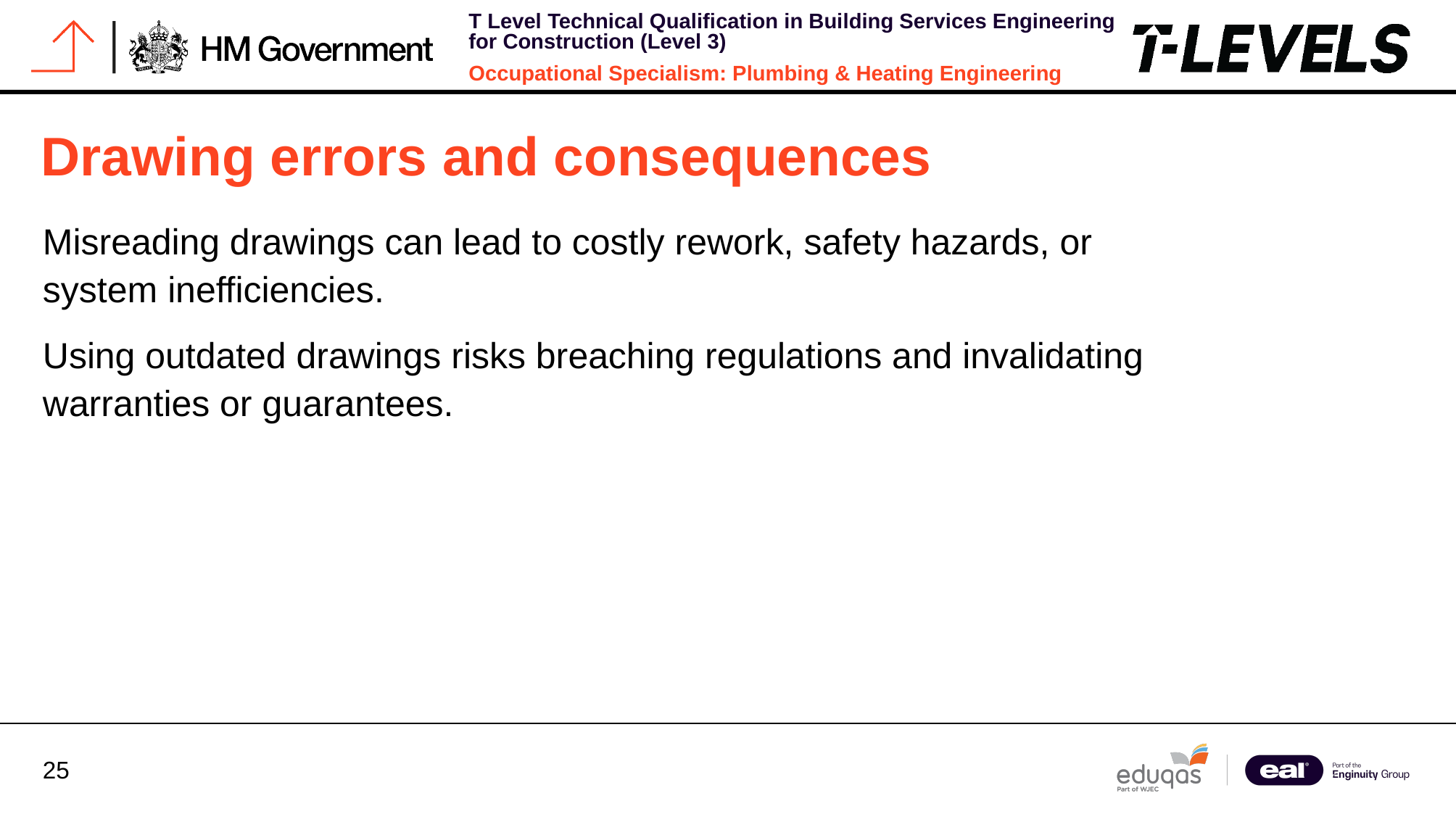

# Drawing errors and consequences
Misreading drawings can lead to costly rework, safety hazards, or system inefficiencies.
Using outdated drawings risks breaching regulations and invalidating warranties or guarantees.